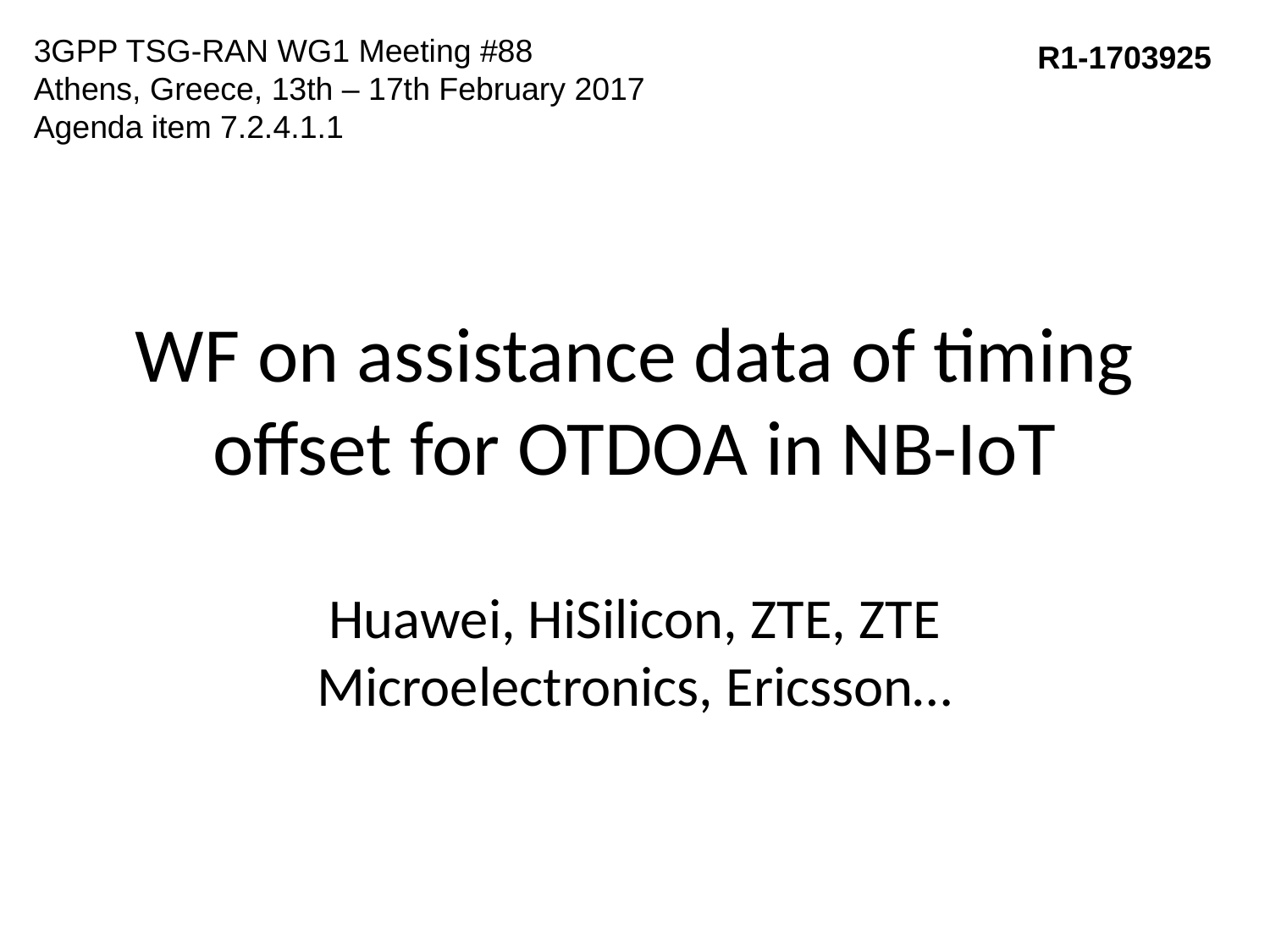

3GPP TSG-RAN WG1 Meeting #88
Athens, Greece, 13th – 17th February 2017
Agenda item 7.2.4.1.1
R1-1703925
# WF on assistance data of timing offset for OTDOA in NB-IoT
Huawei, HiSilicon, ZTE, ZTE Microelectronics, Ericsson…